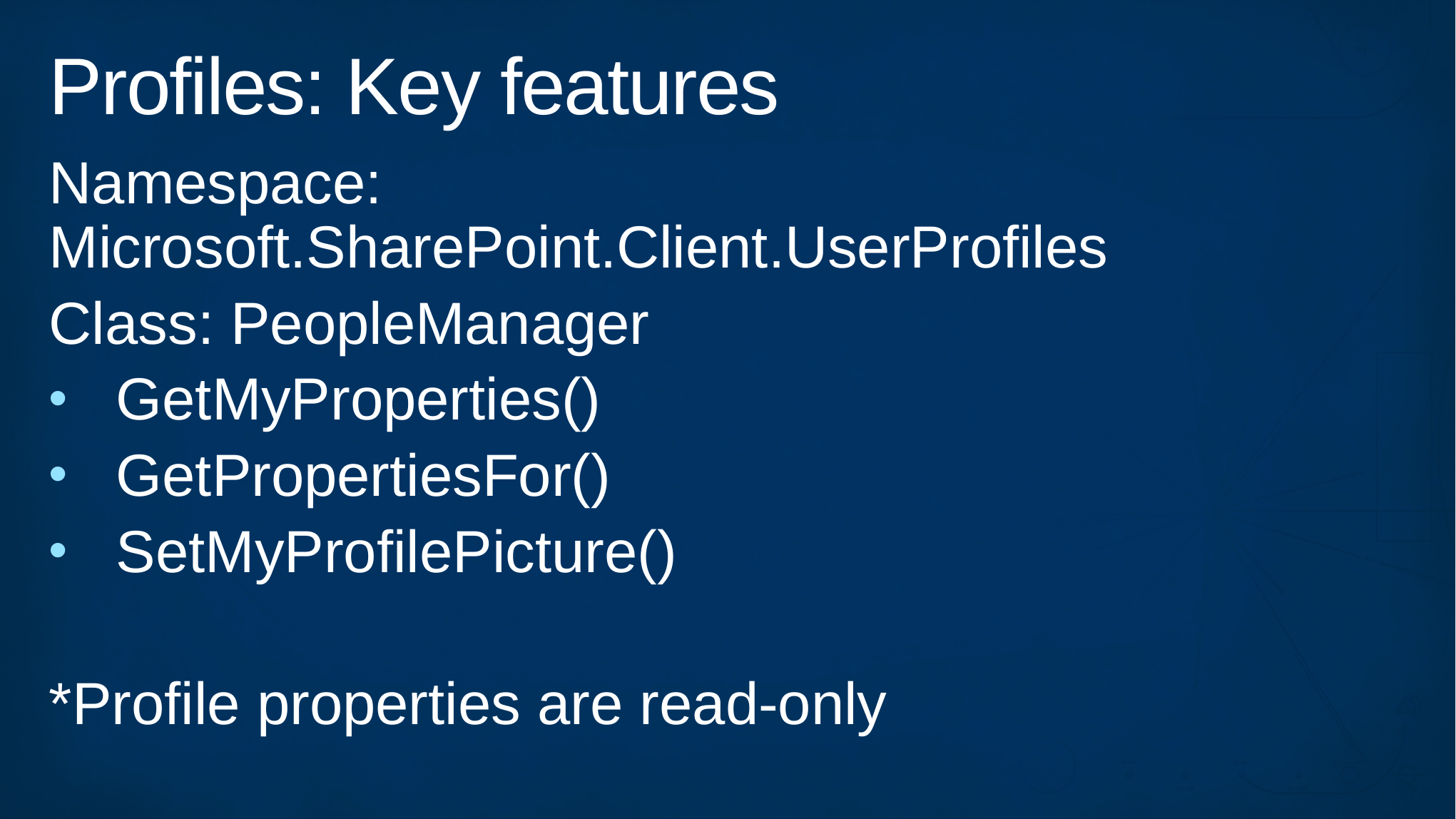

# Profiles: Key features
Namespace: Microsoft.SharePoint.Client.UserProfiles
Class: PeopleManager
GetMyProperties()
GetPropertiesFor()
SetMyProfilePicture()

*Profile properties are read-only